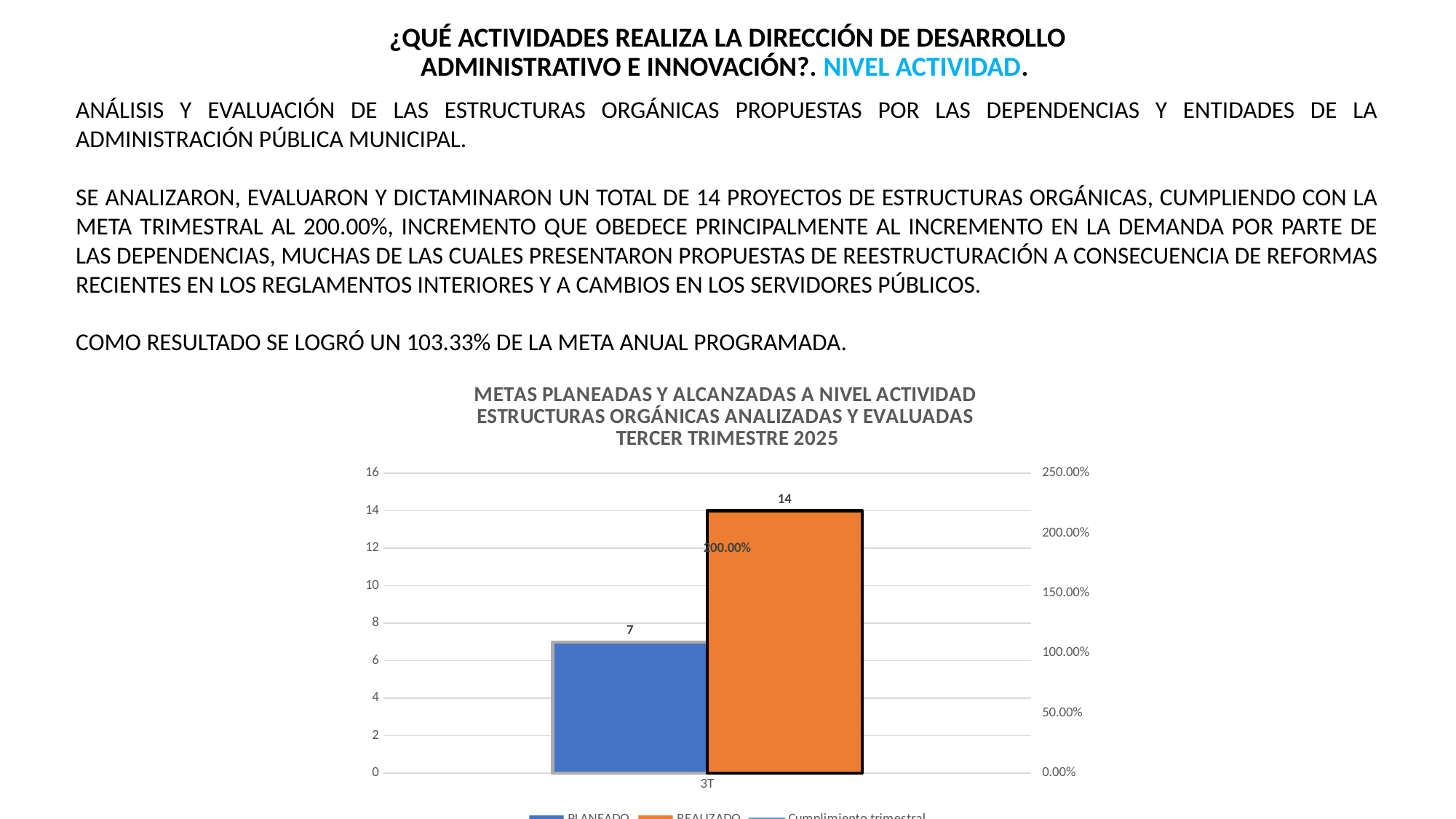

¿QUÉ ACTIVIDADES REALIZA LA DIRECCIÓN DE DESARROLLO ADMINISTRATIVO E INNOVACIÓN?. NIVEL ACTIVIDAD.
ANÁLISIS Y EVALUACIÓN DE LAS ESTRUCTURAS ORGÁNICAS PROPUESTAS POR LAS DEPENDENCIAS Y ENTIDADES DE LA ADMINISTRACIÓN PÚBLICA MUNICIPAL.

SE ANALIZARON, EVALUARON Y DICTAMINARON UN TOTAL DE 14 PROYECTOS DE ESTRUCTURAS ORGÁNICAS, CUMPLIENDO CON LA META TRIMESTRAL AL 200.00%, INCREMENTO QUE OBEDECE PRINCIPALMENTE AL INCREMENTO EN LA DEMANDA POR PARTE DE LAS DEPENDENCIAS, MUCHAS DE LAS CUALES PRESENTARON PROPUESTAS DE REESTRUCTURACIÓN A CONSECUENCIA DE REFORMAS RECIENTES EN LOS REGLAMENTOS INTERIORES Y A CAMBIOS EN LOS SERVIDORES PÚBLICOS.

COMO RESULTADO SE LOGRÓ UN 103.33% DE LA META ANUAL PROGRAMADA.

### Chart: METAS PLANEADAS Y ALCANZADAS A NIVEL ACTIVIDAD
ESTRUCTURAS ORGÁNICAS ANALIZADAS Y EVALUADAS
TERCER TRIMESTRE 2025

| Category | PLANEADO | REALIZADO | Cumplimiento trimestral |
|---|---|---|---|
| 3T | 7.0 | 14.0 | 2.0 |